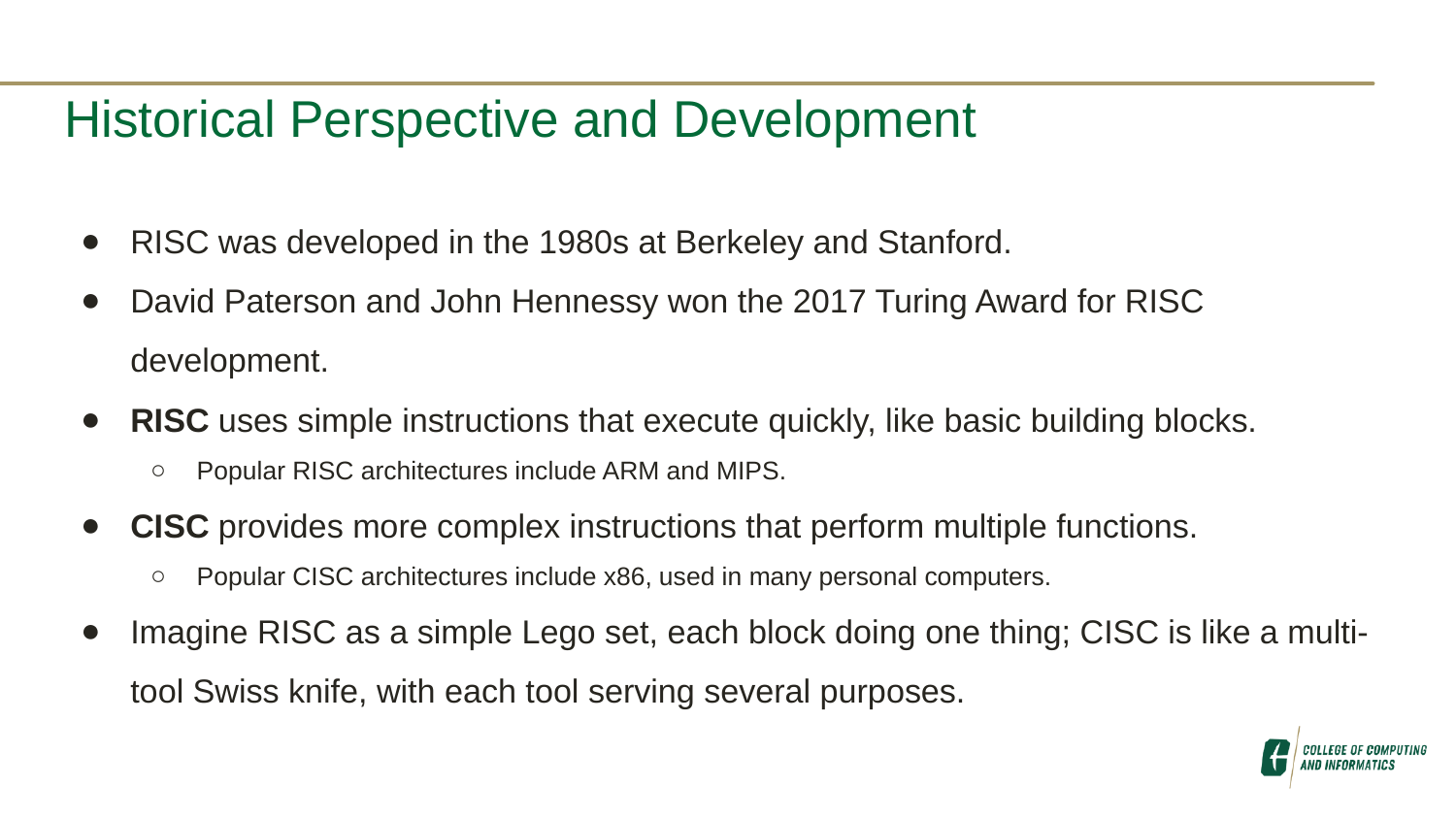

# Historical Perspective and Development

RISC was developed in the 1980s at Berkeley and Stanford.
David Paterson and John Hennessy won the 2017 Turing Award for RISC development.
RISC uses simple instructions that execute quickly, like basic building blocks.
Popular RISC architectures include ARM and MIPS.
CISC provides more complex instructions that perform multiple functions.
Popular CISC architectures include x86, used in many personal computers.
Imagine RISC as a simple Lego set, each block doing one thing; CISC is like a multi-tool Swiss knife, with each tool serving several purposes.